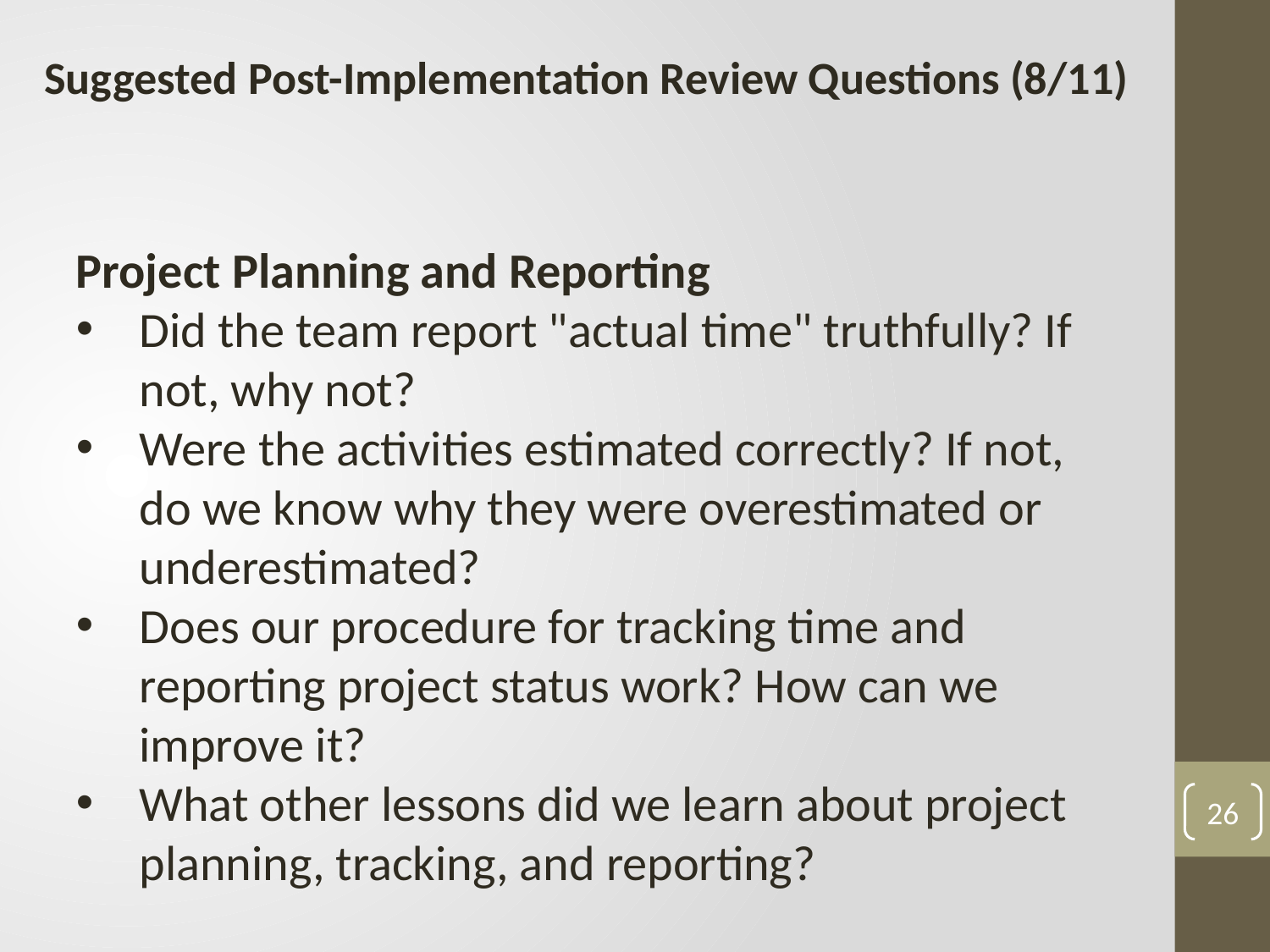

Suggested Post-Implementation Review Questions (8/11)
Project Planning and Reporting
Did the team report "actual time" truthfully? If not, why not?
Were the activities estimated correctly? If not, do we know why they were overestimated or underestimated?
Does our procedure for tracking time and reporting project status work? How can we improve it?
What other lessons did we learn about project planning, tracking, and reporting?
26